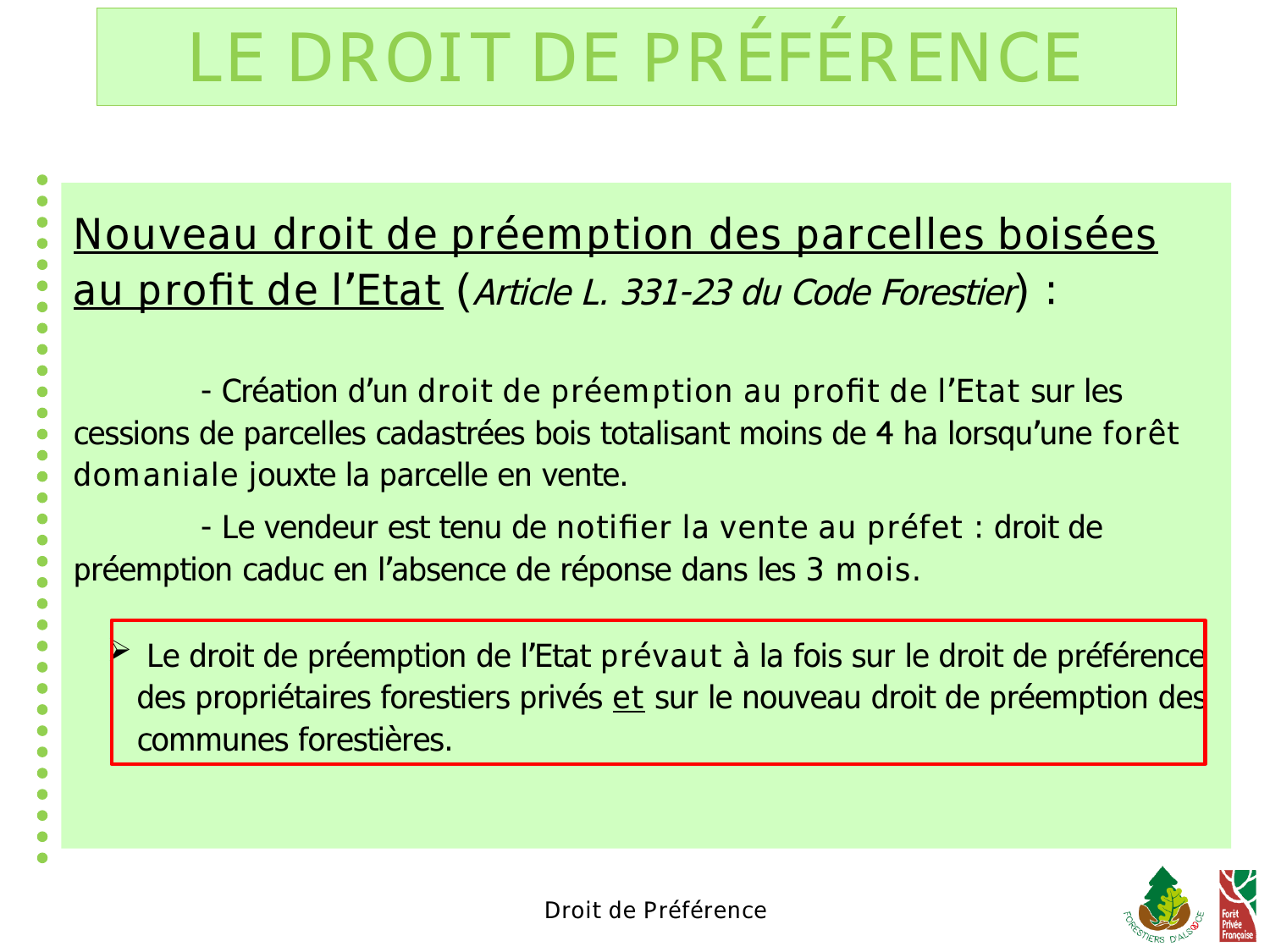

Le Droit de préférence

Nouveau droit de préemption des parcelles boisées au profit de l’Etat (Article L. 331-23 du Code Forestier) :

	- Création d’un droit de préemption au profit de l’Etat sur les cessions de parcelles cadastrées bois totalisant moins de 4 ha lorsqu’une forêt domaniale jouxte la parcelle en vente.
	- Le vendeur est tenu de notifier la vente au préfet : droit de préemption caduc en l’absence de réponse dans les 3 mois.

 Le droit de préemption de l’Etat prévaut à la fois sur le droit de préférence des propriétaires forestiers privés et sur le nouveau droit de préemption des communes forestières.